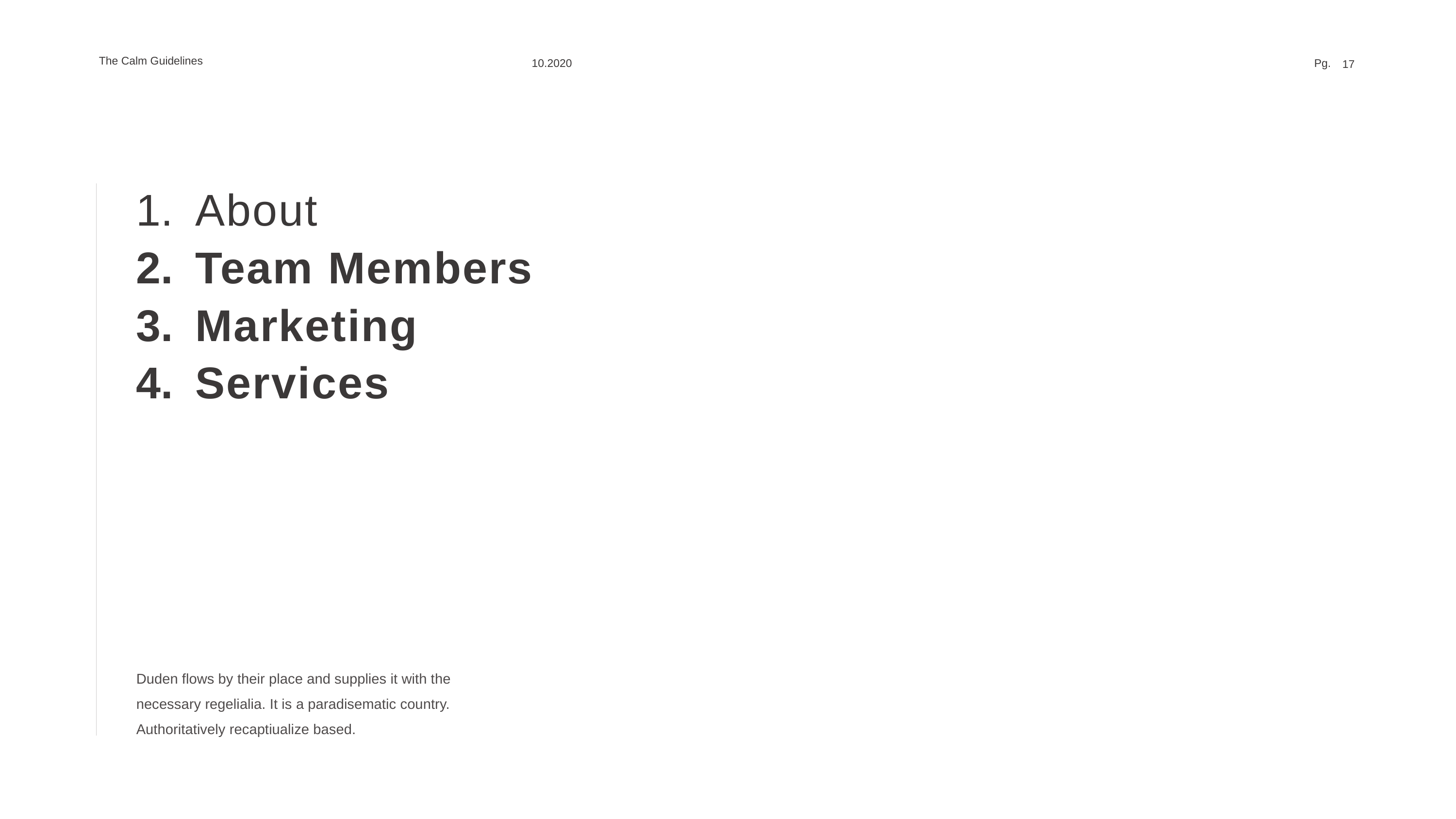

About
Team Members
Marketing
Services
Duden flows by their place and supplies it with the necessary regelialia. It is a paradisematic country. Authoritatively recaptiualize based.